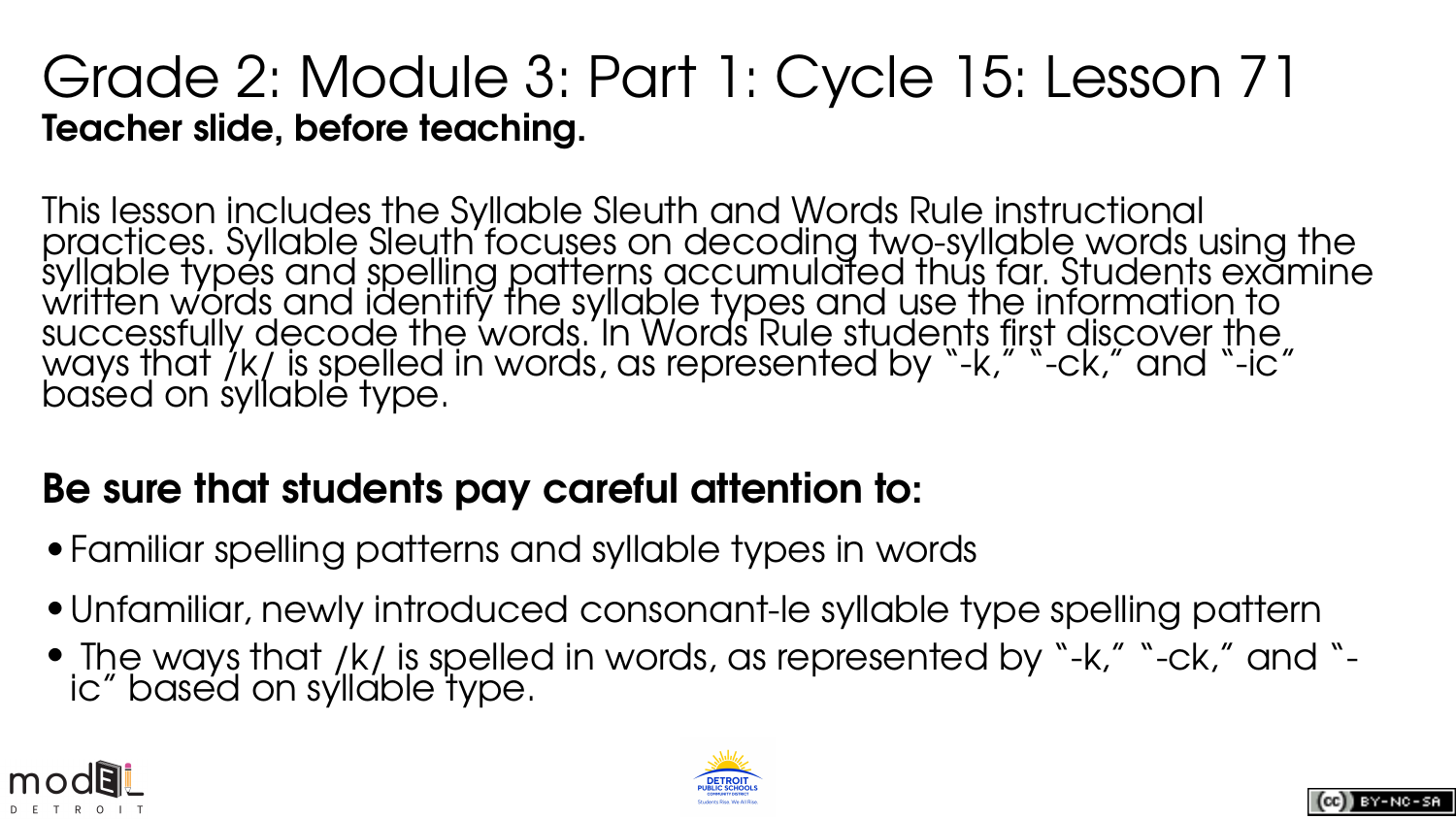

# Grade 2: Module 3: Part 1: Cycle 15: Lesson 71
Teacher slide, before teaching.
This lesson includes the Syllable Sleuth and Words Rule instructional practices. Syllable Sleuth focuses on decoding two-syllable words using the syllable types and spelling patterns accumulated thus far. Students examine written words and identify the syllable types and use the information to successfully decode the words. In Words Rule students first discover the ways that /k/ is spelled in words, as represented by “-k,” “-ck,” and “-ic” based on syllable type.

Be sure that students pay careful attention to:
Familiar spelling patterns and syllable types in words
Unfamiliar, newly introduced consonant-le syllable type spelling pattern
 The ways that /k/ is spelled in words, as represented by “-k,” “-ck,” and “-ic” based on syllable type.